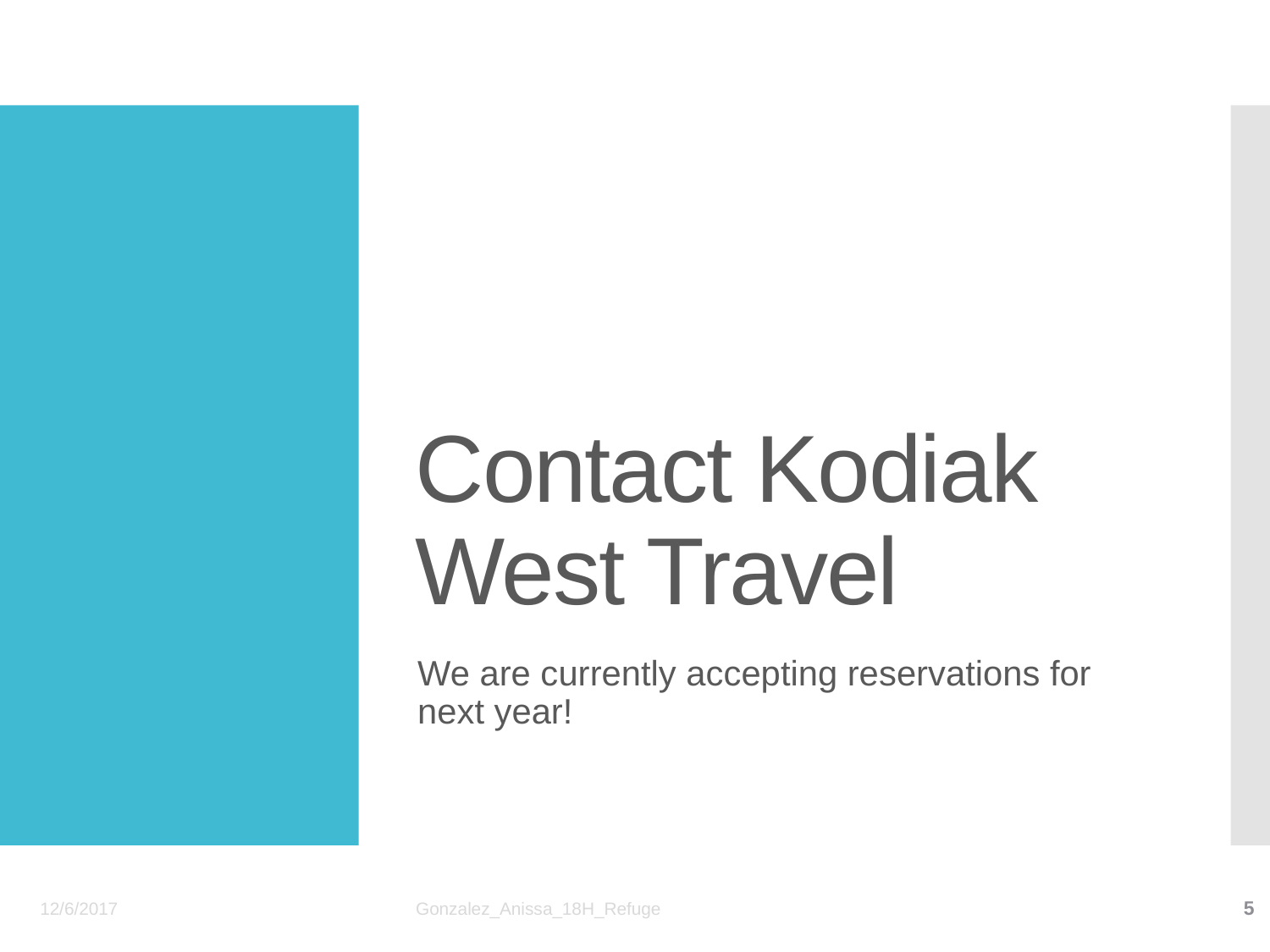

# Contact Kodiak West Travel
We are currently accepting reservations for next year!
12/6/2017
Gonzalez_Anissa_18H_Refuge
5